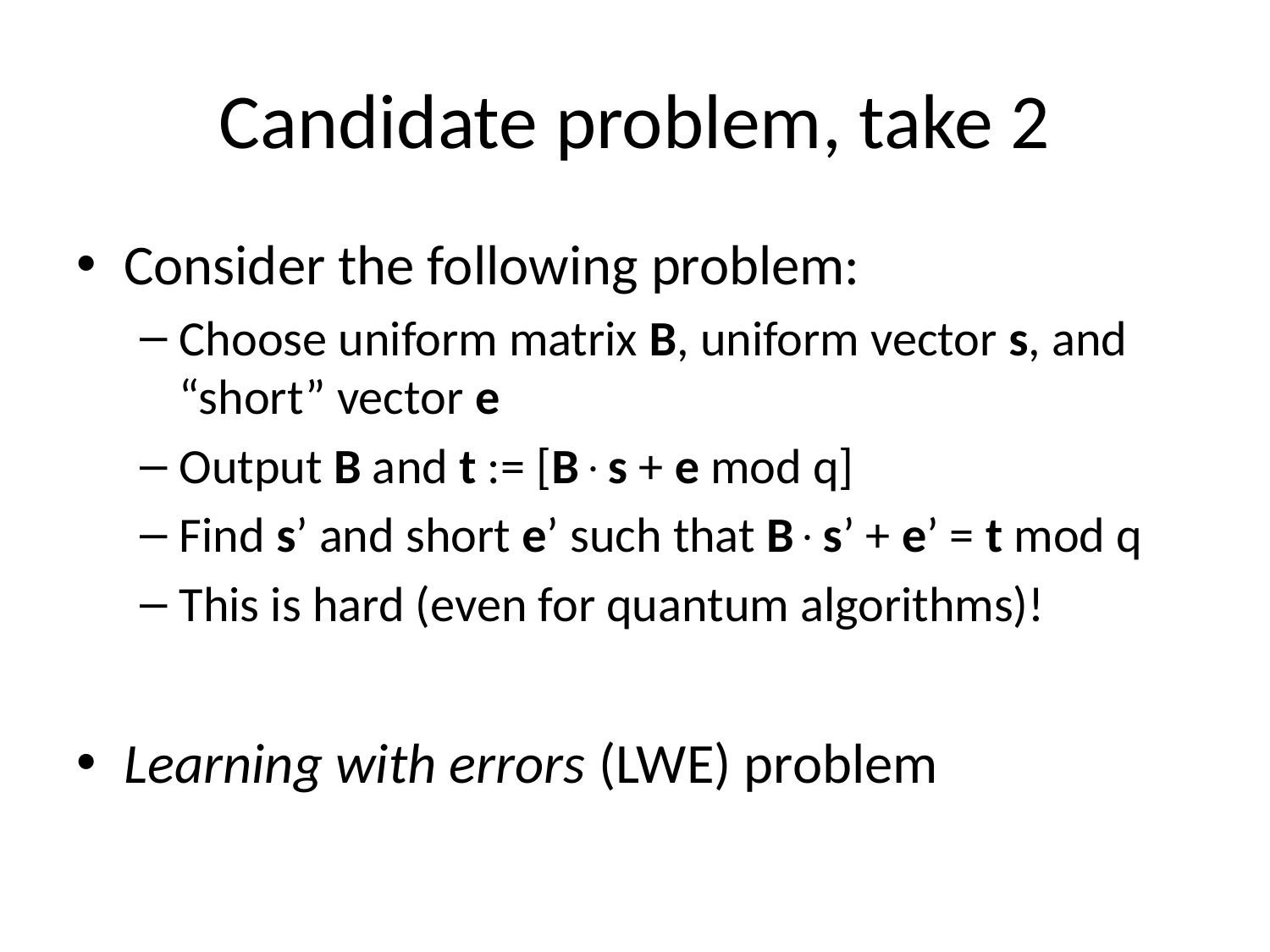

# Candidate problem, take 2
Consider the following problem:
Choose uniform matrix B, uniform vector s, and “short” vector e
Output B and t := [B⋅s + e mod q]
Find s’ and short e’ such that B⋅s’ + e’ = t mod q
This is hard (even for quantum algorithms)!

Learning with errors (LWE) problem